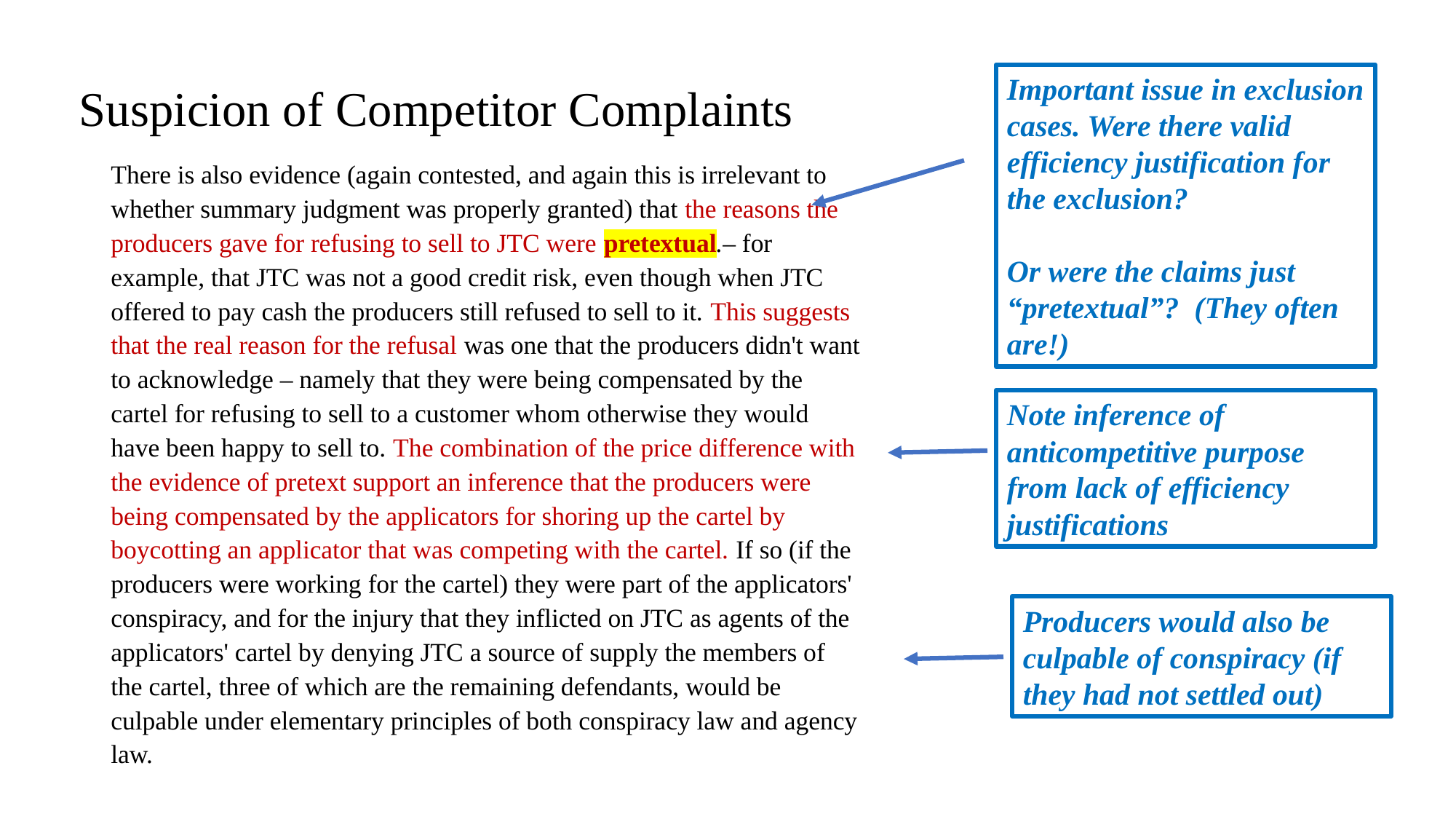

# Suspicion of Competitor Complaints
Important issue in exclusion cases. Were there valid efficiency justification for the exclusion?

Or were the claims just “pretextual”?  (They often are!)
There is also evidence (again contested, and again this is irrelevant to whether summary judgment was properly granted) that the reasons the producers gave for refusing to sell to JTC were pretextual.– for example, that JTC was not a good credit risk, even though when JTC offered to pay cash the producers still refused to sell to it. This suggests that the real reason for the refusal was one that the producers didn't want to acknowledge – namely that they were being compensated by the cartel for refusing to sell to a customer whom otherwise they would have been happy to sell to. The combination of the price difference with the evidence of pretext support an inference that the producers were being compensated by the applicators for shoring up the cartel by boycotting an applicator that was competing with the cartel. If so (if the producers were working for the cartel) they were part of the applicators' conspiracy, and for the injury that they inflicted on JTC as agents of the applicators' cartel by denying JTC a source of supply the members of the cartel, three of which are the remaining defendants, would be culpable under elementary principles of both conspiracy law and agency law.
Note inference of anticompetitive purpose from lack of efficiency justifications
Producers would also be culpable of conspiracy (if they had not settled out)